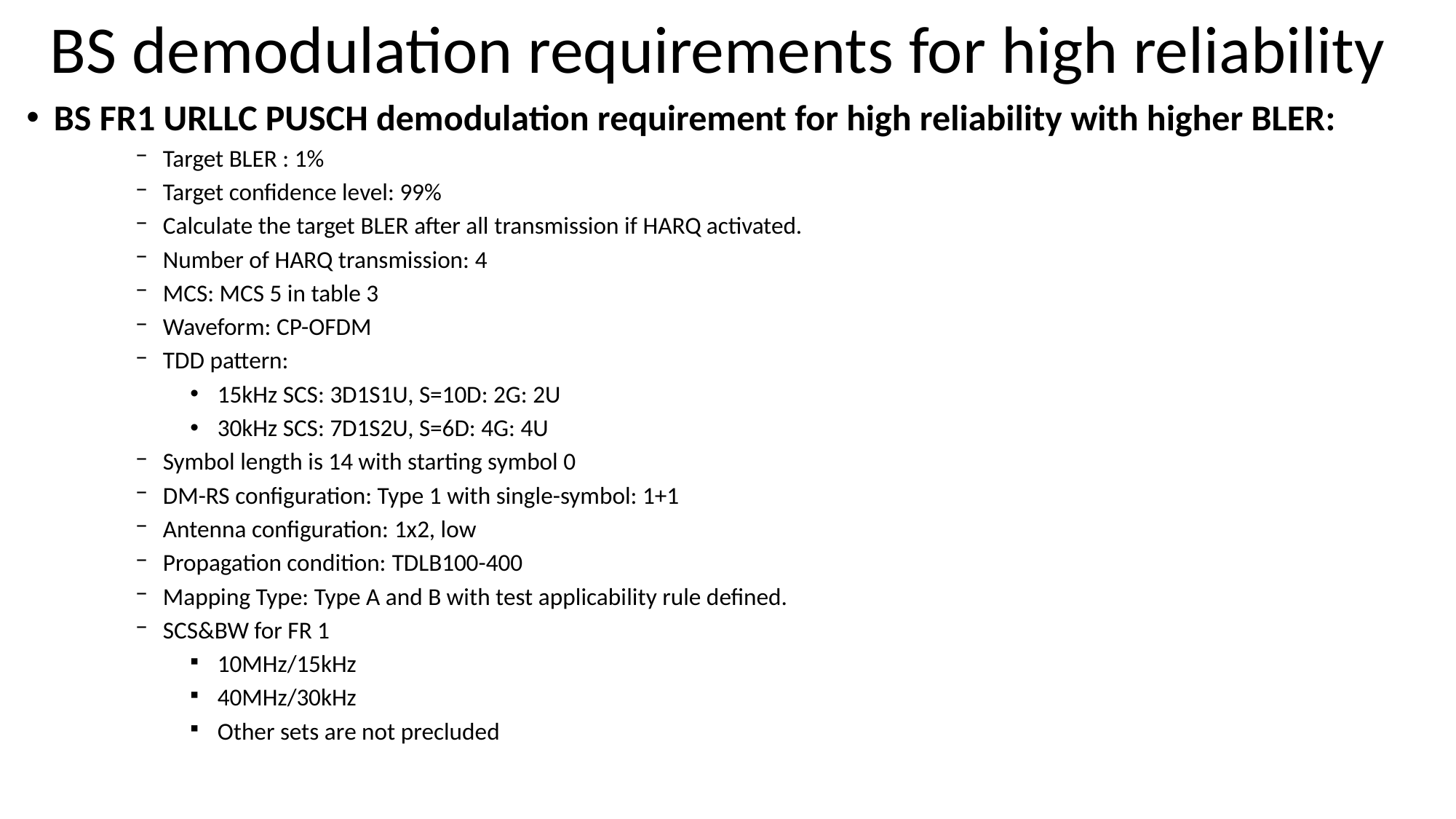

# BS demodulation requirements for high reliability
BS FR1 URLLC PUSCH demodulation requirement for high reliability with higher BLER:
Target BLER : 1%
Target confidence level: 99%
Calculate the target BLER after all transmission if HARQ activated.
Number of HARQ transmission: 4
MCS: MCS 5 in table 3
Waveform: CP-OFDM
TDD pattern:
15kHz SCS: 3D1S1U, S=10D: 2G: 2U
30kHz SCS: 7D1S2U, S=6D: 4G: 4U
Symbol length is 14 with starting symbol 0
DM-RS configuration: Type 1 with single-symbol: 1+1
Antenna configuration: 1x2, low
Propagation condition: TDLB100-400
Mapping Type: Type A and B with test applicability rule defined.
SCS&BW for FR 1
10MHz/15kHz
40MHz/30kHz
Other sets are not precluded